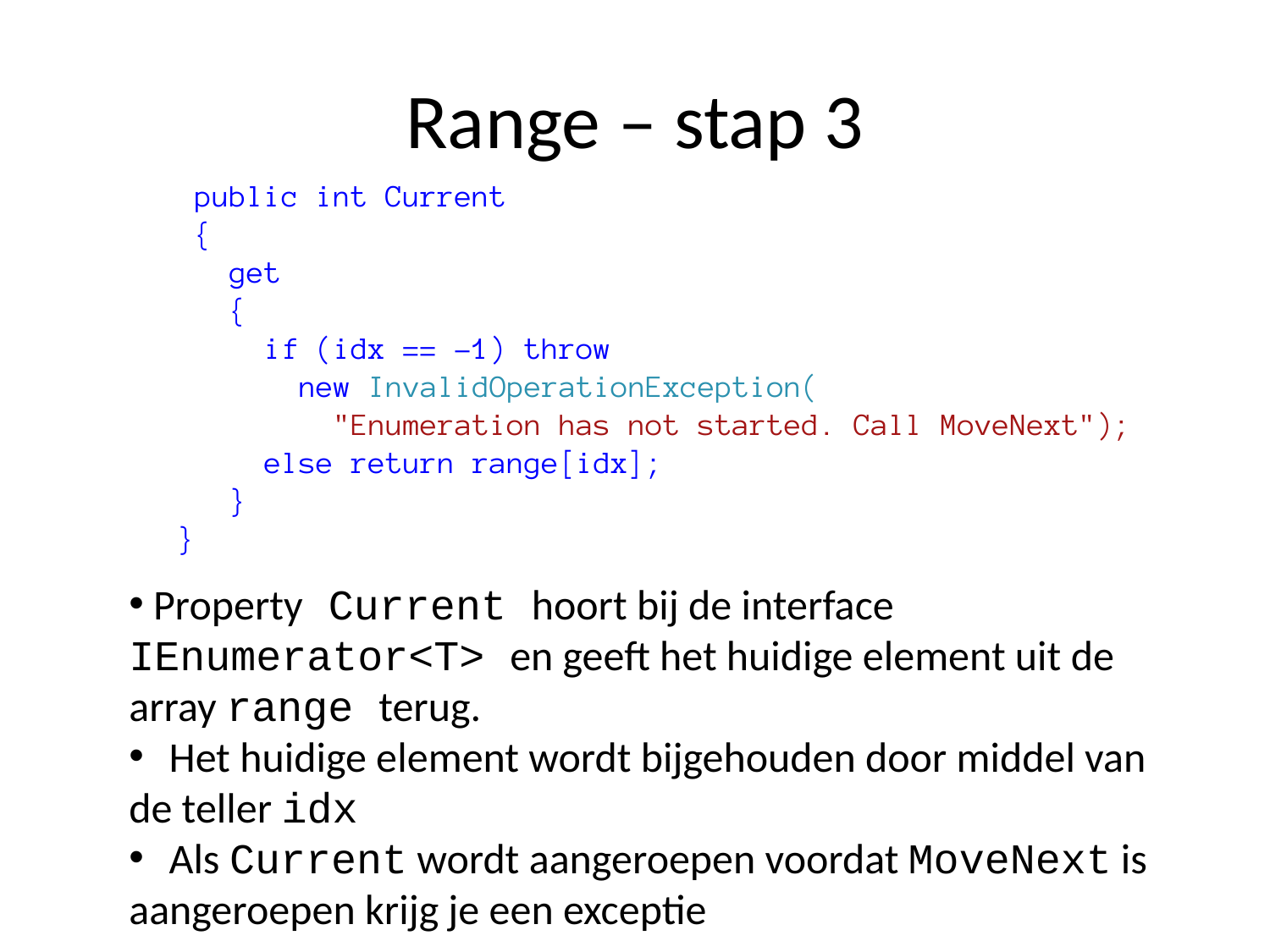

# Range – stap 3
 public int Current
 {
   get
   {
     if (idx == -1) throw
       new InvalidOperationException(
         "Enumeration has not started. Call MoveNext");
     else return range[idx];
   }
}
 Property Current hoort bij de interface IEnumerator<T> en geeft het huidige element uit de array range terug.
 Het huidige element wordt bijgehouden door middel van de teller idx
 Als Current wordt aangeroepen voordat MoveNext is aangeroepen krijg je een exceptie